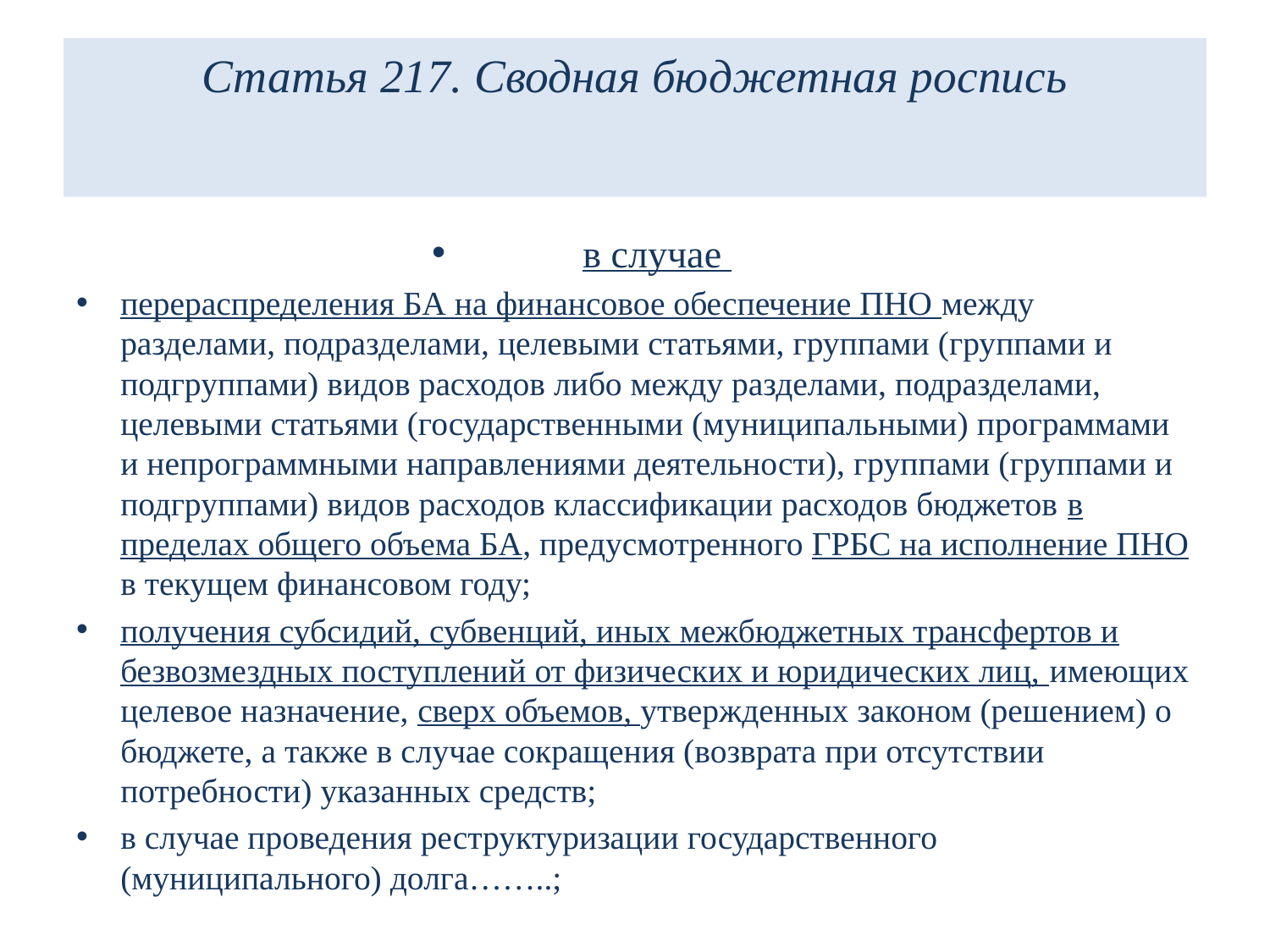

# Статья 217. Сводная бюджетная роспись
в случае
перераспределения БА на финансовое обеспечение ПНО между разделами, подразделами, целевыми статьями, группами (группами и подгруппами) видов расходов либо между разделами, подразделами, целевыми статьями (государственными (муниципальными) программами и непрограммными направлениями деятельности), группами (группами и подгруппами) видов расходов классификации расходов бюджетов в пределах общего объема БА, предусмотренного ГРБС на исполнение ПНО в текущем финансовом году;
получения субсидий, субвенций, иных межбюджетных трансфертов и безвозмездных поступлений от физических и юридических лиц, имеющих целевое назначение, сверх объемов, утвержденных законом (решением) о бюджете, а также в случае сокращения (возврата при отсутствии потребности) указанных средств;
в случае проведения реструктуризации государственного (муниципального) долга……..;